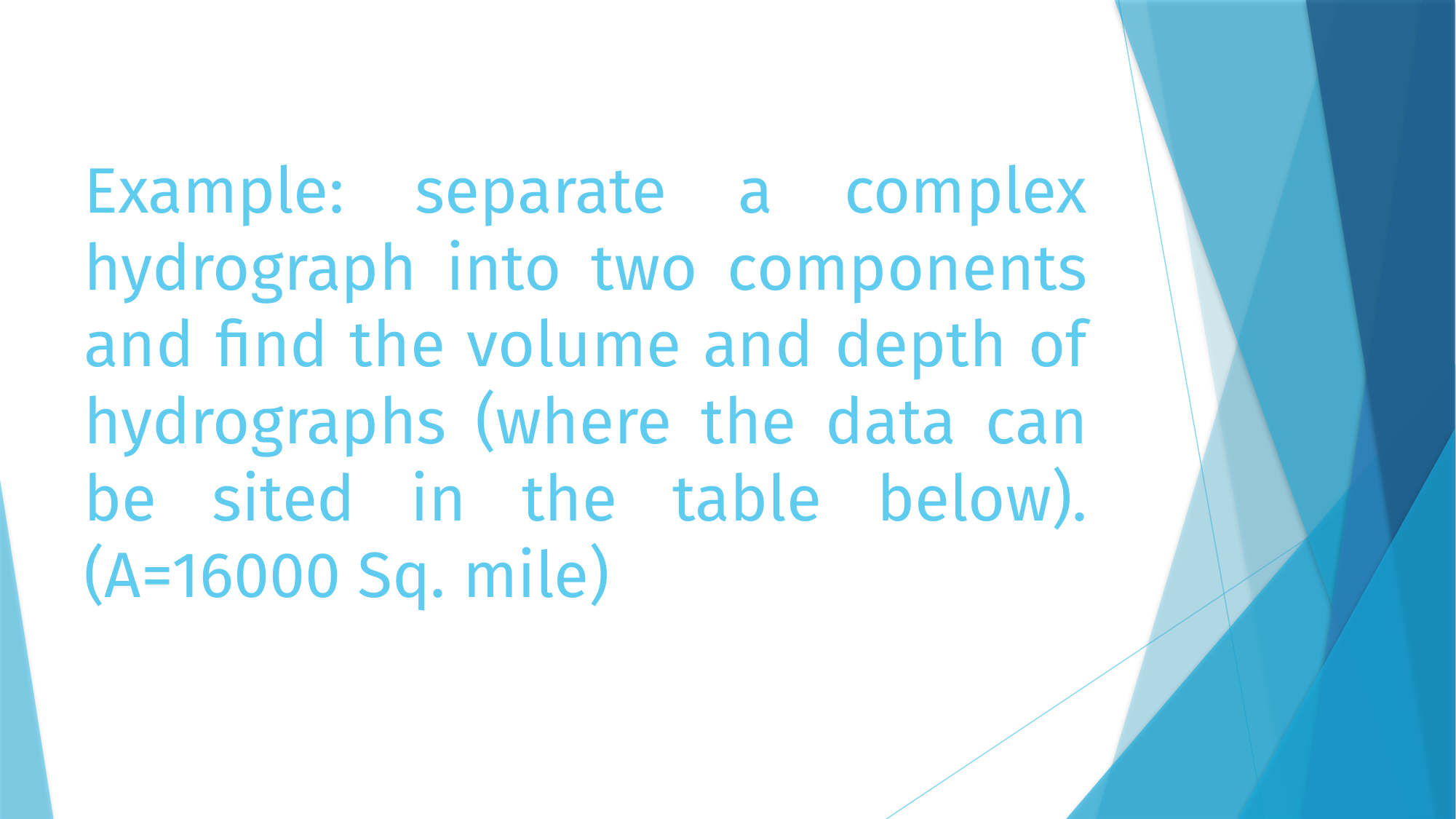

# Example: separate a complex hydrograph into two components and find the volume and depth of hydrographs (where the data can be sited in the table below). (A=16000 Sq. mile)